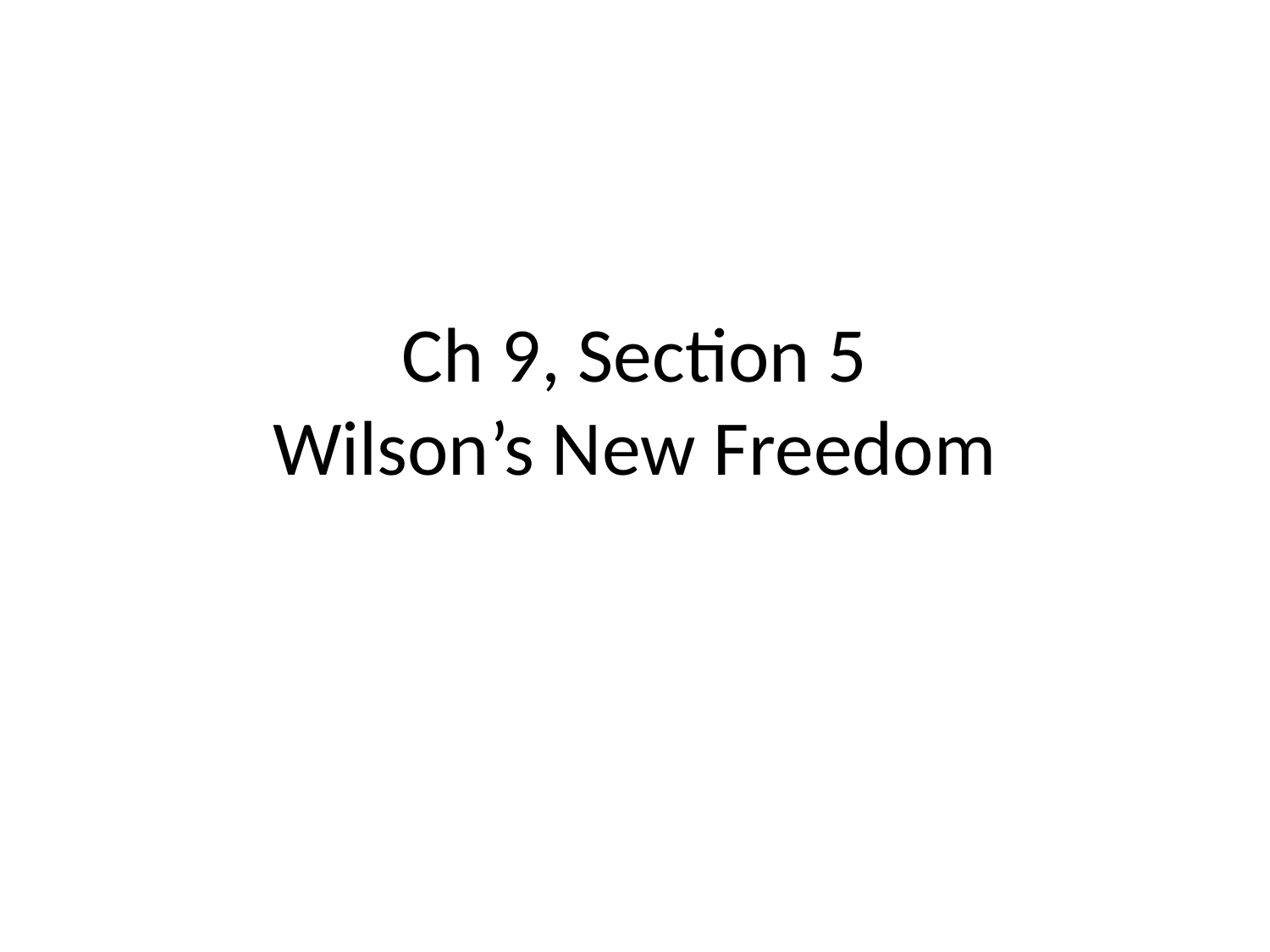

# Ch 9, Section 5 Wilson’s New Freedom